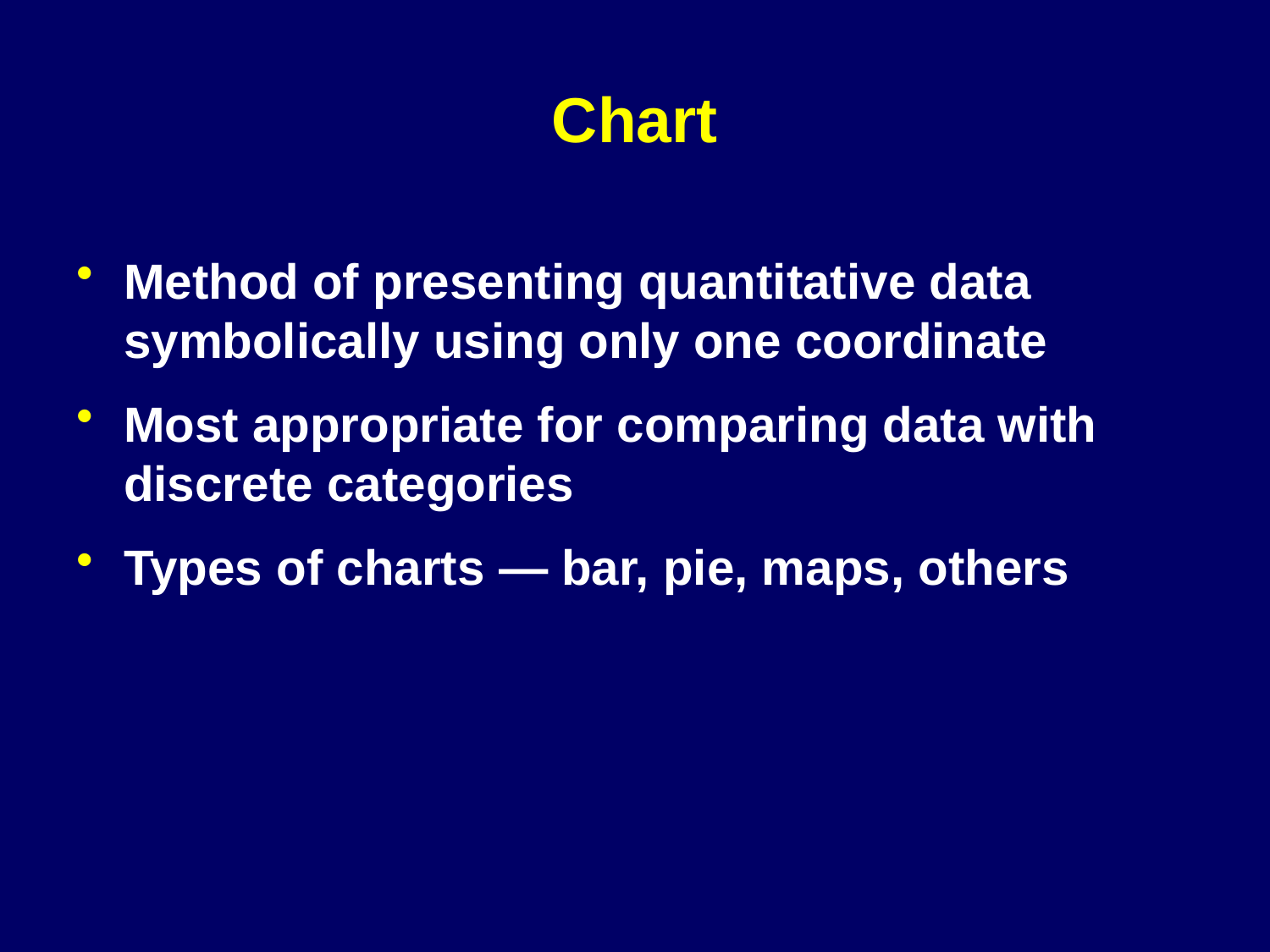

# Chart
Method of presenting quantitative data symbolically using only one coordinate
Most appropriate for comparing data with discrete categories
Types of charts — bar, pie, maps, others